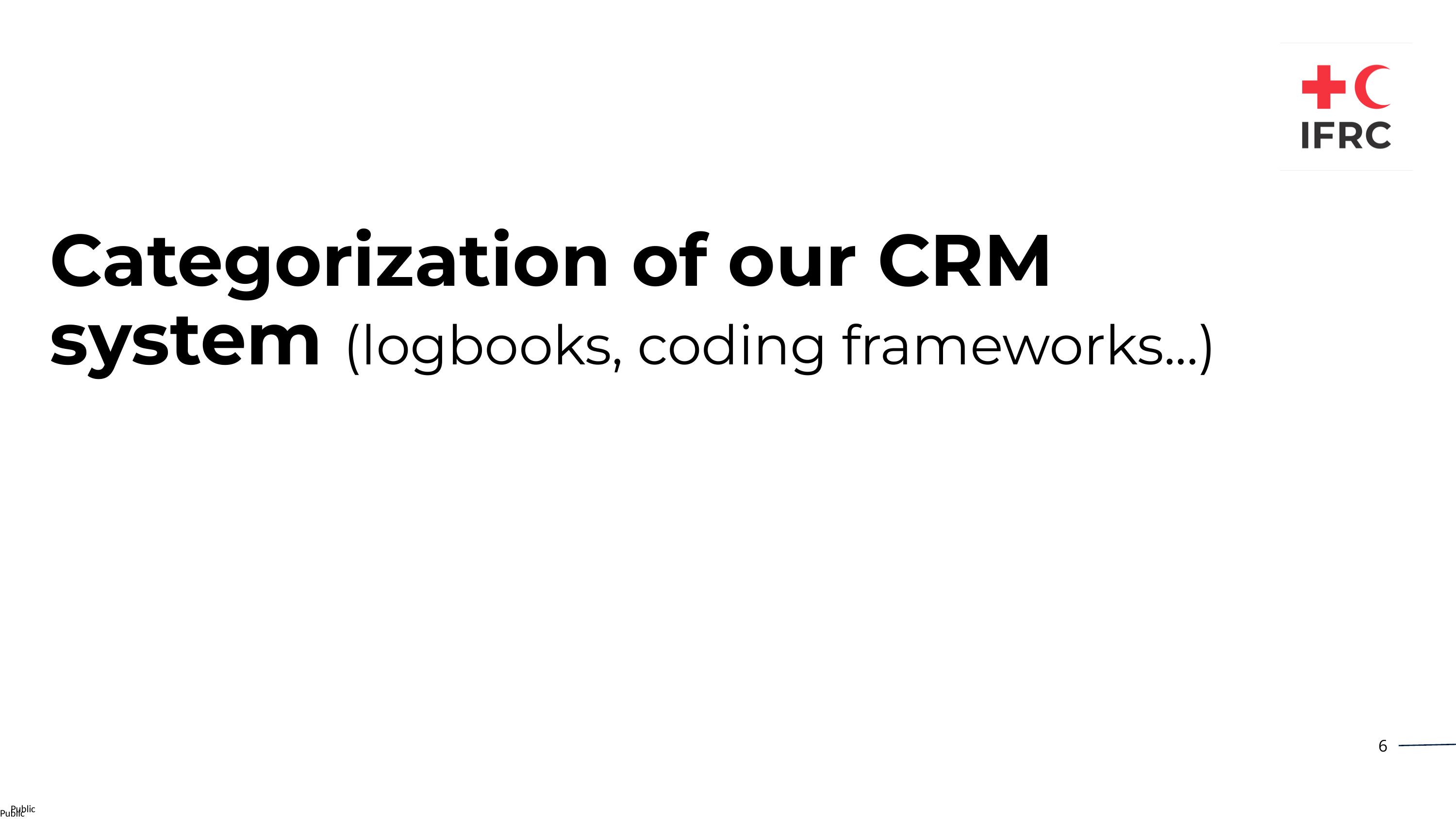

Categorization of our CRM system (logbooks, coding frameworks...)